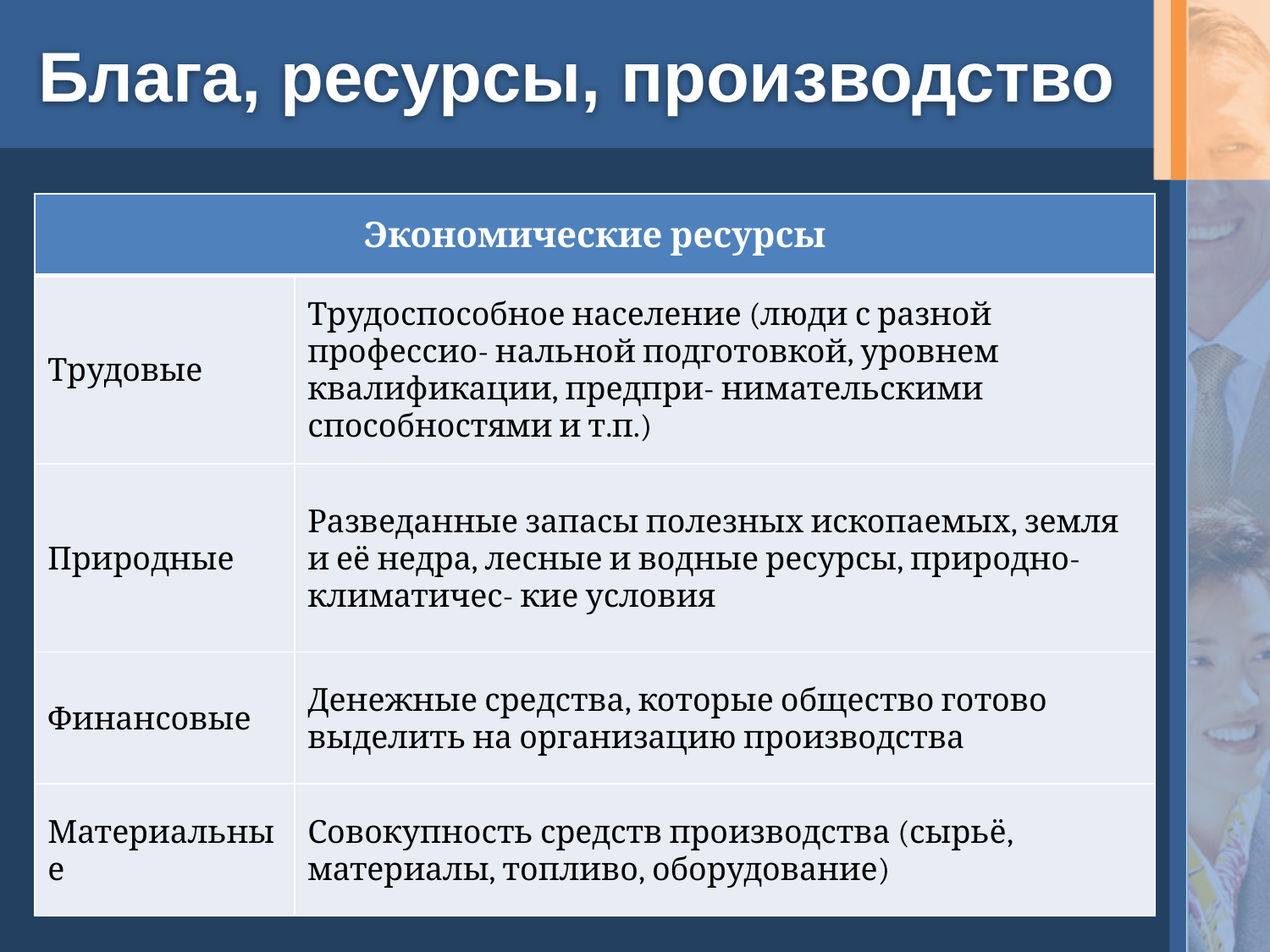

# Блага, ресурсы, производство
| Экономические ресурсы |  |
| --- | --- |
| Трудовые | Трудоспособное население (люди с разной профессио- нальной подготовкой, уровнем квалификации, предпри- нимательскими способностями и т.п.) |
| Природные | Разведанные запасы полезных ископаемых, земля и её недра, лесные и водные ресурсы, природно-климатичес- кие условия |
| Финансовые | Денежные средства, которые общество готово выделить на организацию производства |
| Материальные | Совокупность средств производства (сырьё, материалы, топливо, оборудование) |